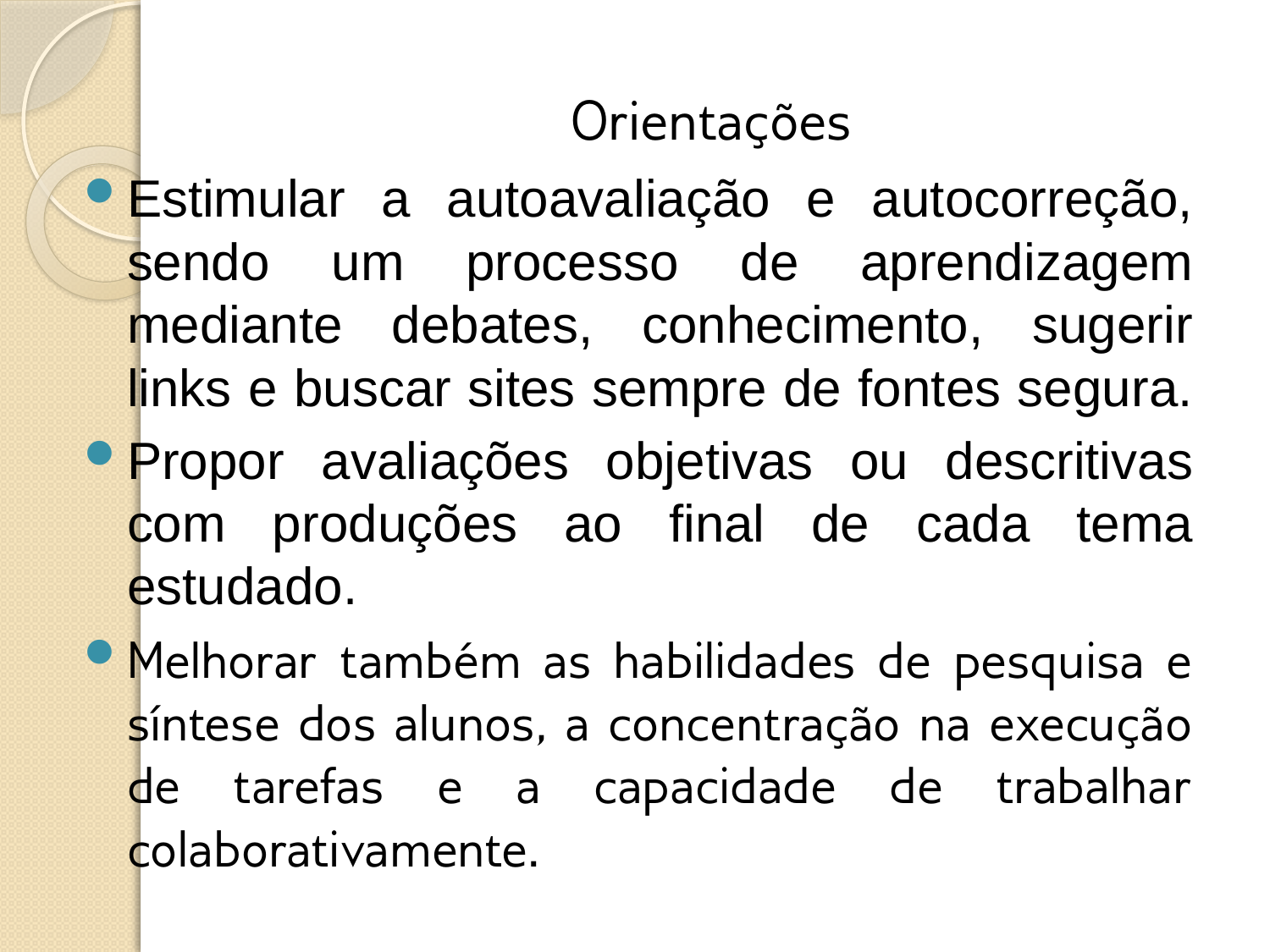

# Orientações
Estimular a autoavaliação e autocorreção, sendo um processo de aprendizagem mediante debates, conhecimento, sugerir links e buscar sites sempre de fontes segura.
Propor avaliações objetivas ou descritivas com produções ao final de cada tema estudado.
Melhorar também as habilidades de pesquisa e síntese dos alunos, a concentração na execução de tarefas e a capacidade de trabalhar colaborativamente.